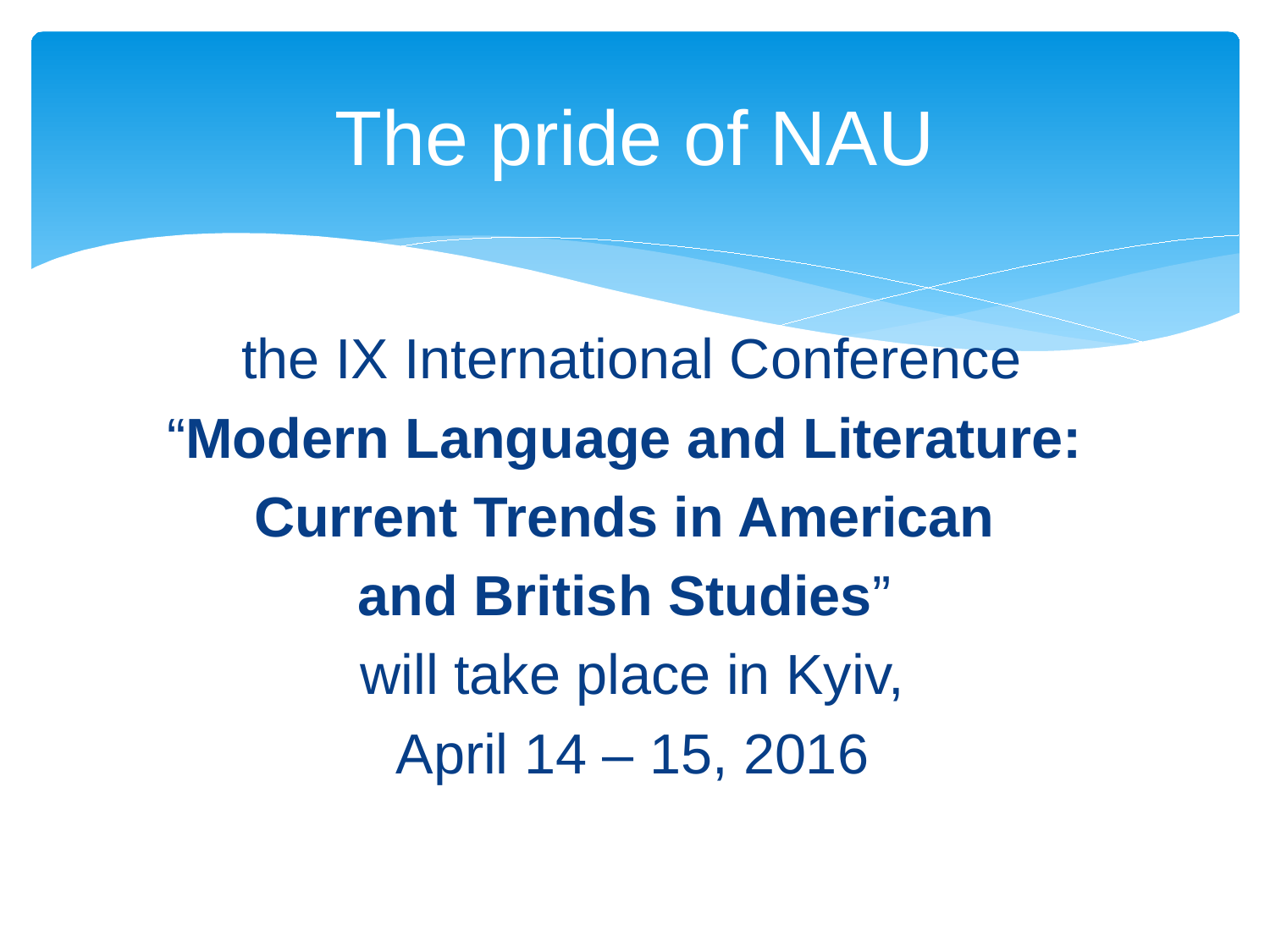

# The pride of NAU
 the IX International Conference
“Modern Language and Literature:
Current Trends in American
and British Studies”
 will take place in Kyiv,
April 14 – 15, 2016